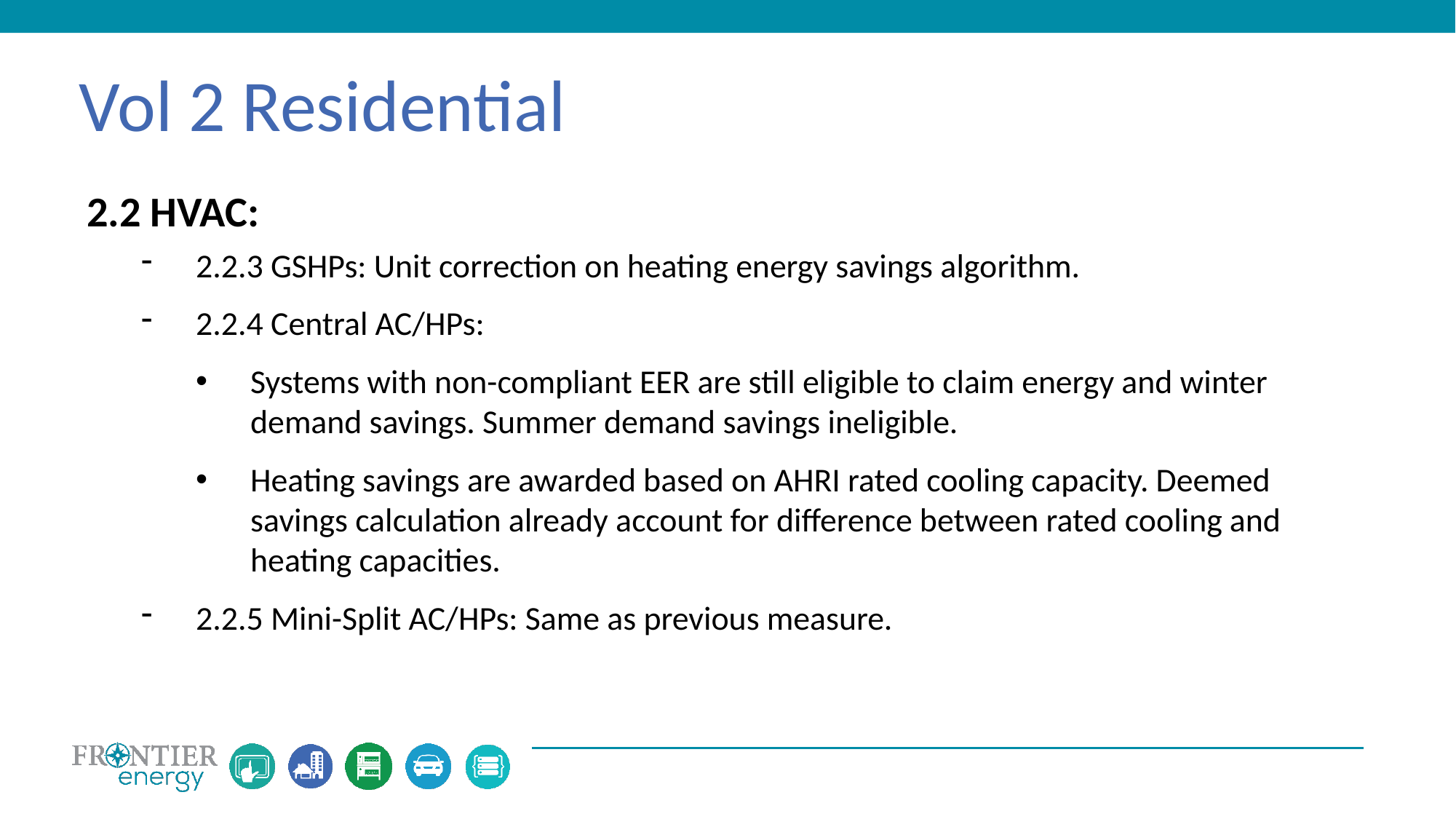

Vol 2 Residential
2.2 HVAC:
2.2.3 GSHPs: Unit correction on heating energy savings algorithm.
2.2.4 Central AC/HPs:
Systems with non-compliant EER are still eligible to claim energy and winter demand savings. Summer demand savings ineligible.
Heating savings are awarded based on AHRI rated cooling capacity. Deemed savings calculation already account for difference between rated cooling and heating capacities.
2.2.5 Mini-Split AC/HPs: Same as previous measure.